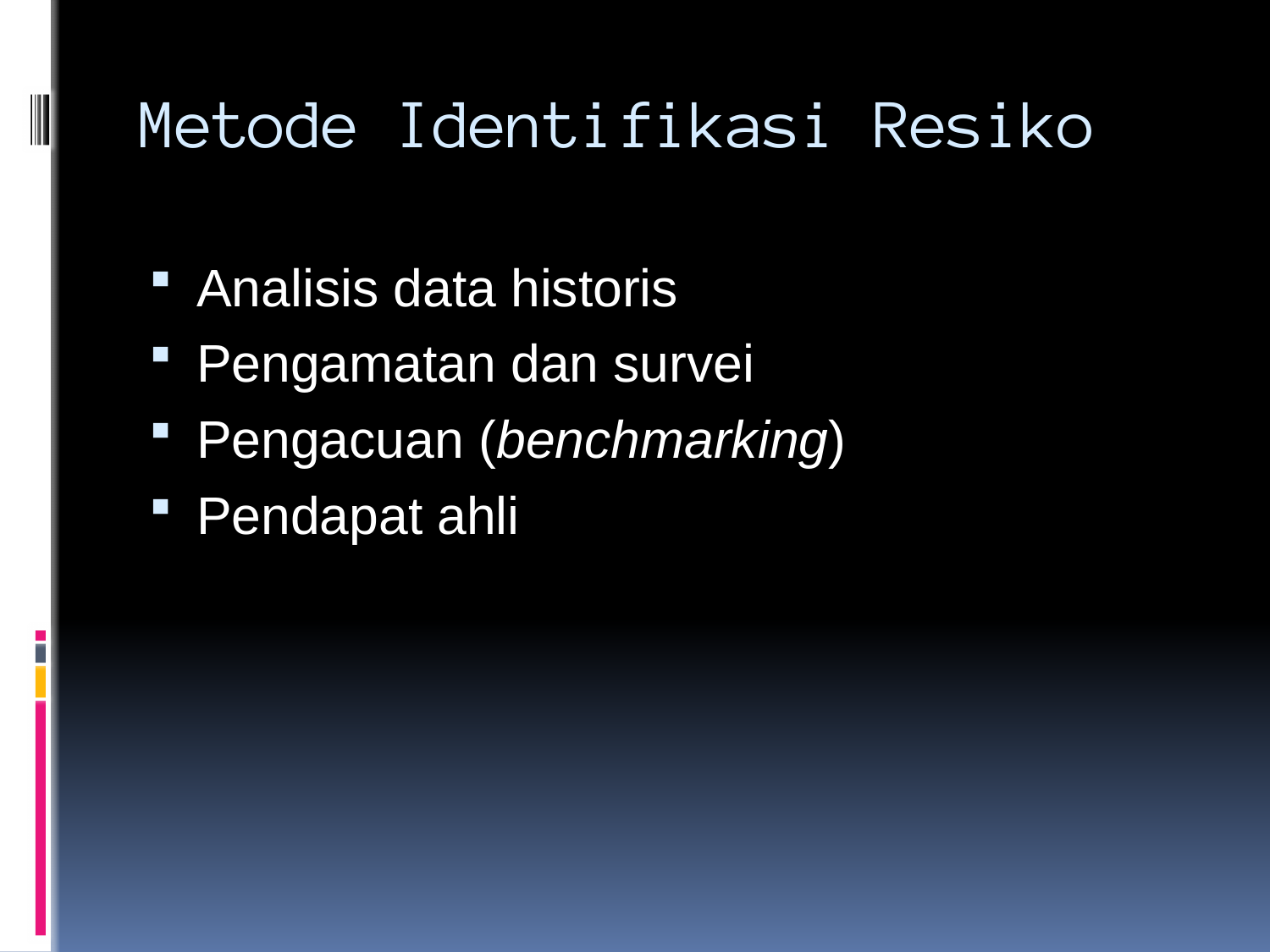

# Metode Identifikasi Resiko
Analisis data historis
Pengamatan dan survei
Pengacuan (benchmarking)
Pendapat ahli